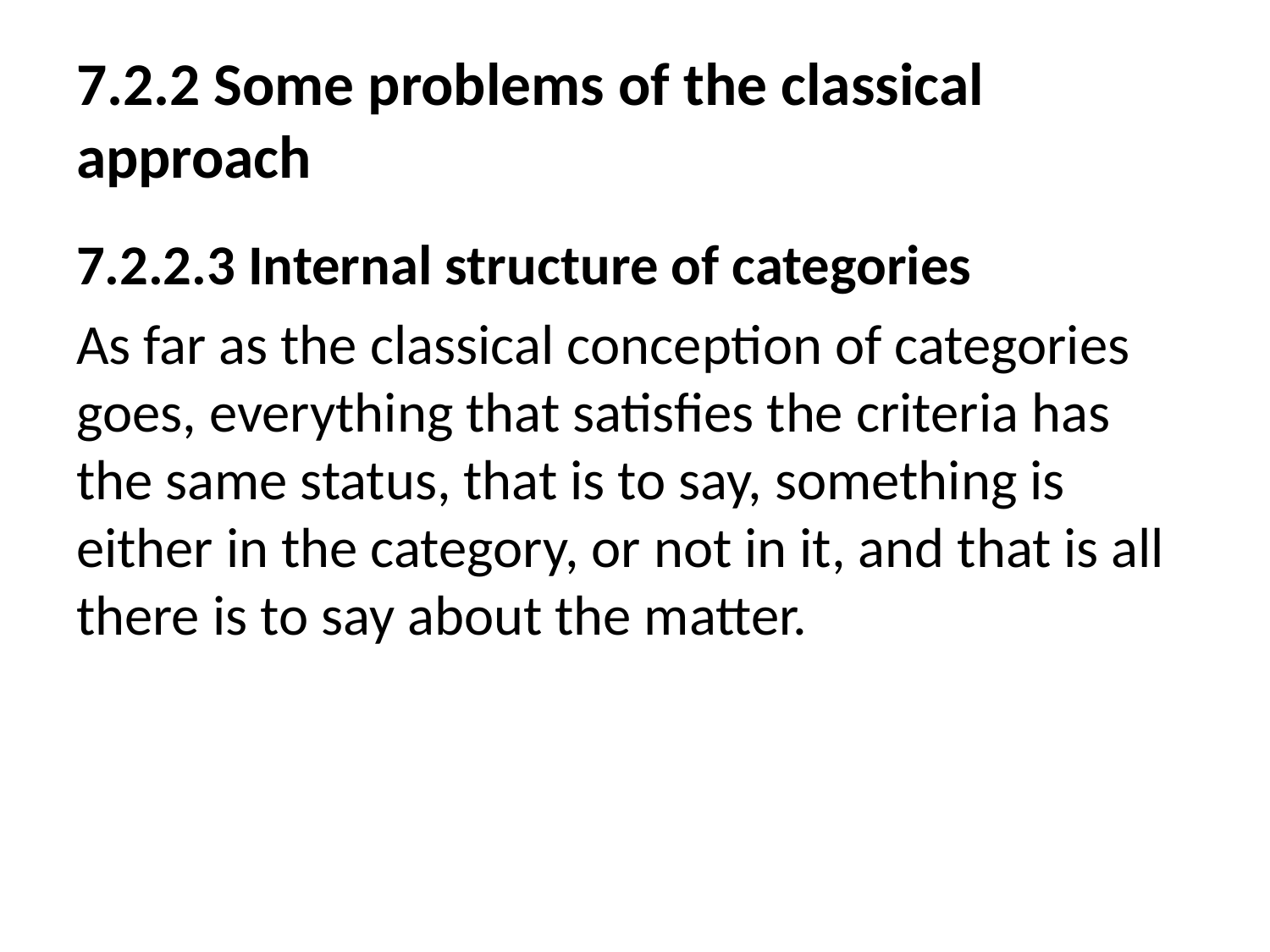

# 7.2.2 Some problems of the classical approach
7.2.2.3 Internal structure of categories
As far as the classical conception of categories goes, everything that satisfies the criteria has the same status, that is to say, something is either in the category, or not in it, and that is all there is to say about the matter.